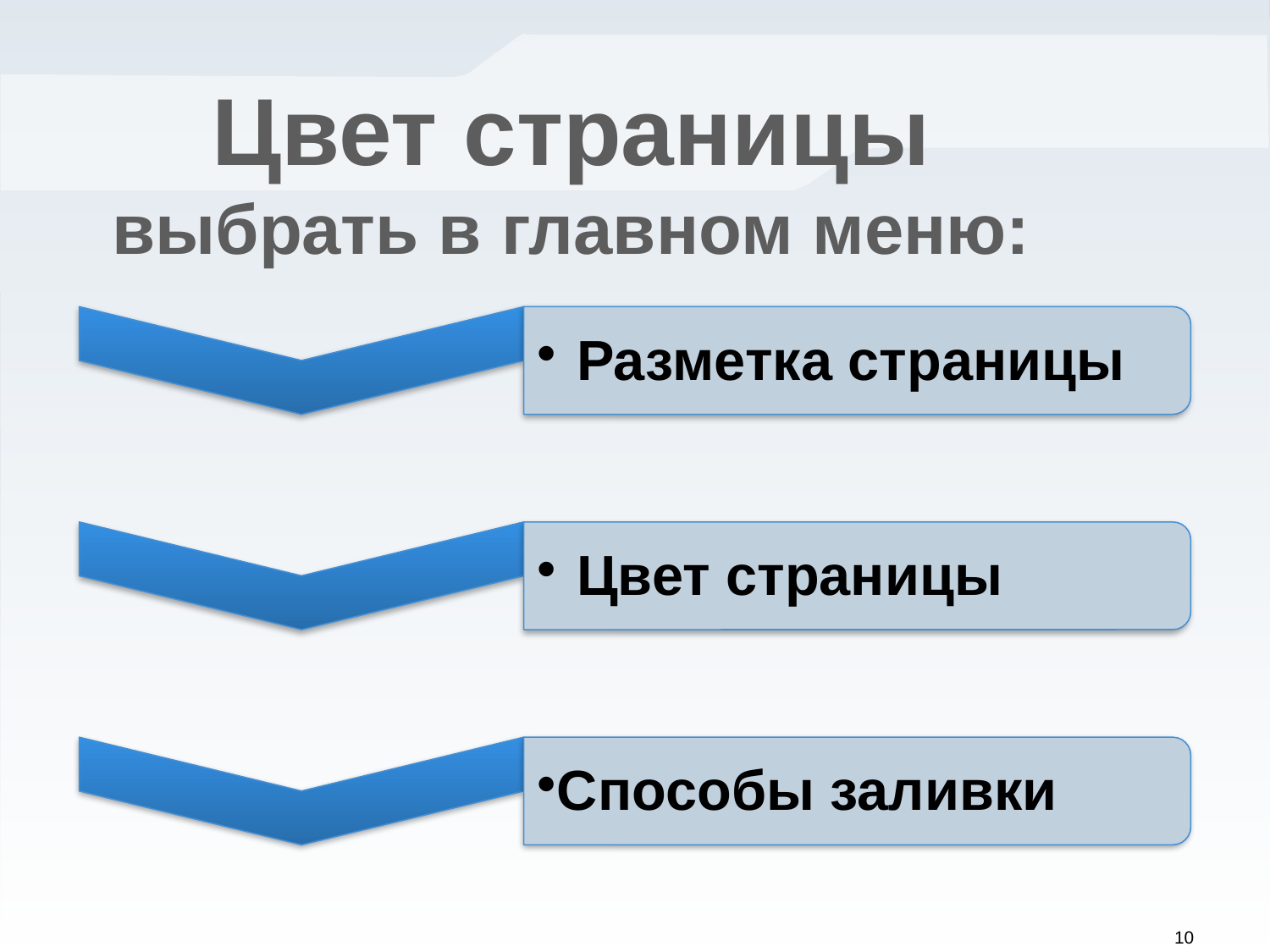

Цвет страницы
выбрать в главном меню:
Разметка страницы
Цвет страницы
Способы заливки

10